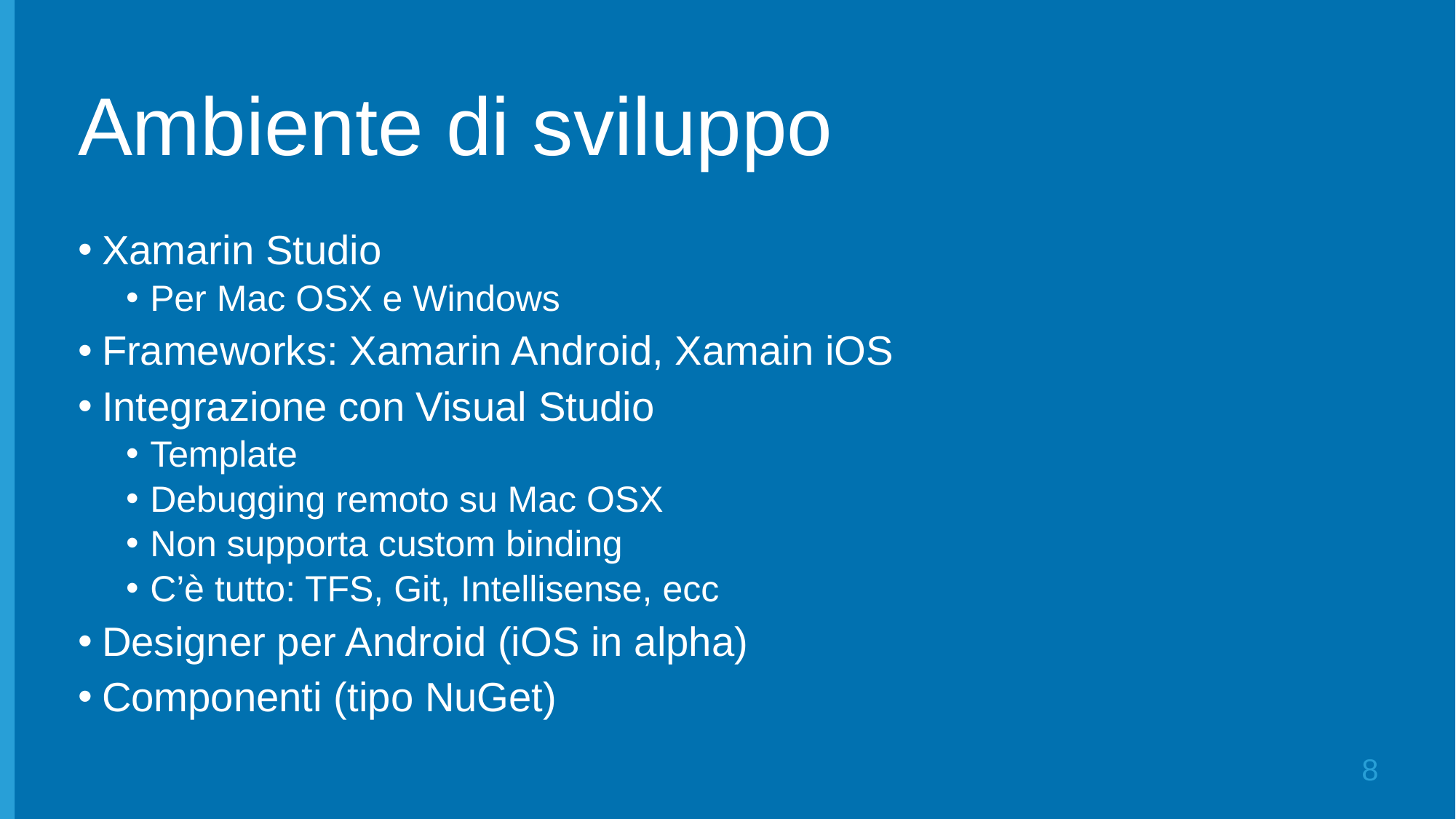

# Ambiente di sviluppo
Xamarin Studio
Per Mac OSX e Windows
Frameworks: Xamarin Android, Xamain iOS
Integrazione con Visual Studio
Template
Debugging remoto su Mac OSX
Non supporta custom binding
C’è tutto: TFS, Git, Intellisense, ecc
Designer per Android (iOS in alpha)
Componenti (tipo NuGet)
8